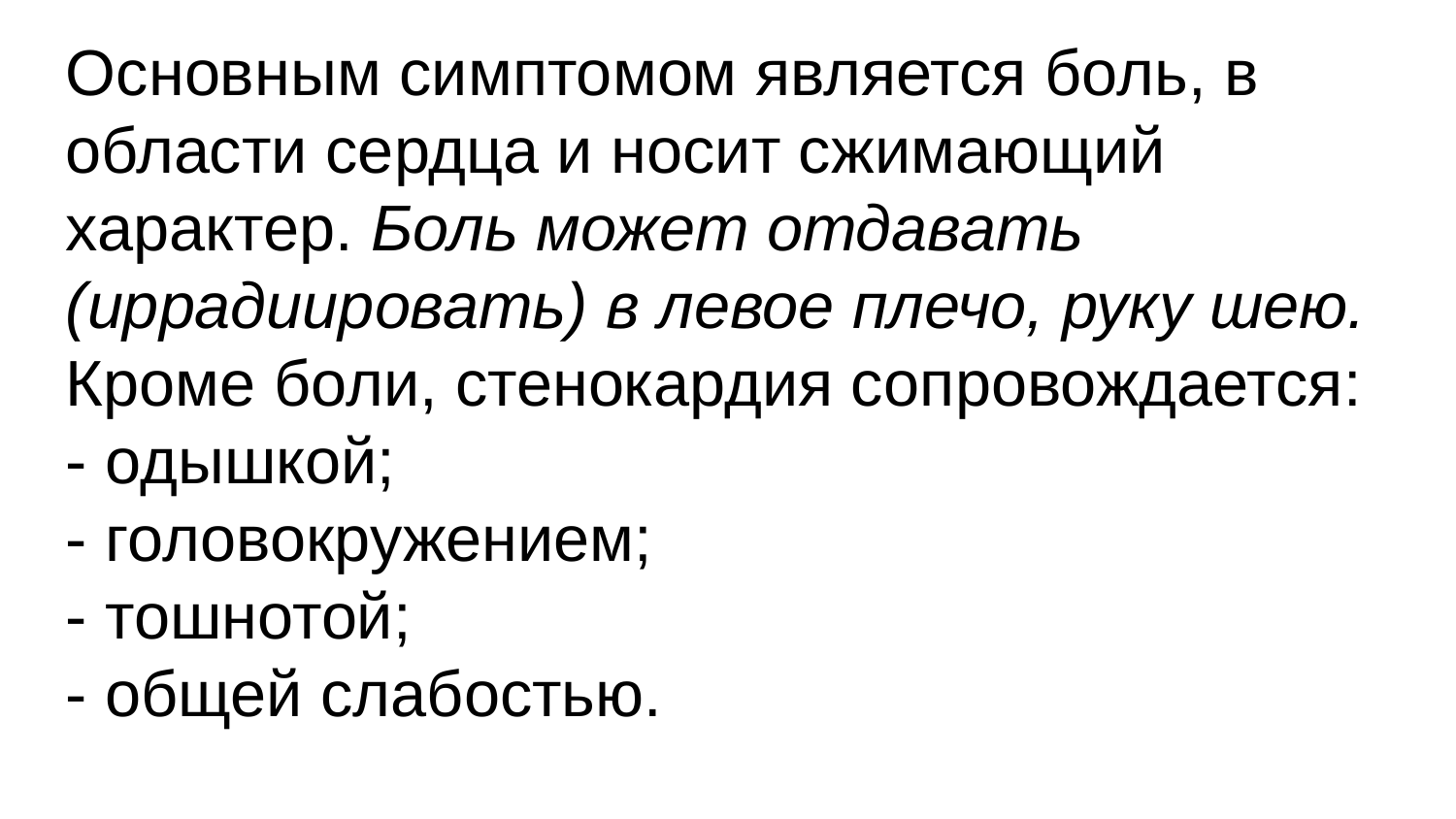

Основным симптомом является боль, в области сердца и носит сжимающий характер. Боль может отдавать (иррадиировать) в левое плечо, руку шею. Кроме боли, стенокардия сопровождается:
- одышкой;
- головокружением;
- тошнотой;
- общей слабостью.